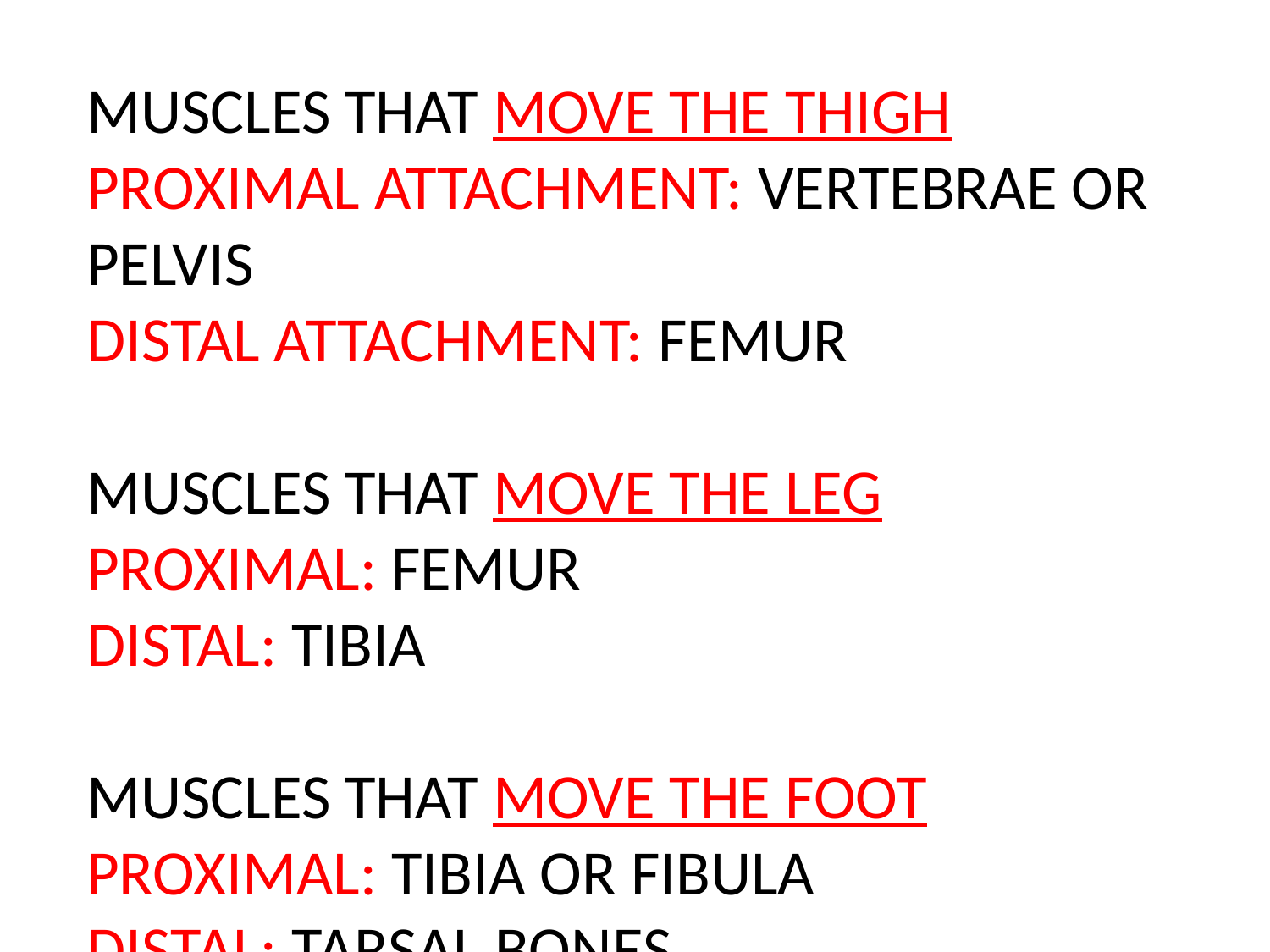

Muscles that move the thigh
Proximal Attachment: vertebrae or pelvis
Distal Attachment: femur

Muscles that move the Leg
Proximal: femur
Distal: tibia

Muscles that move the foot
Proximal: tibia or fibula
Distal: tarsal bones